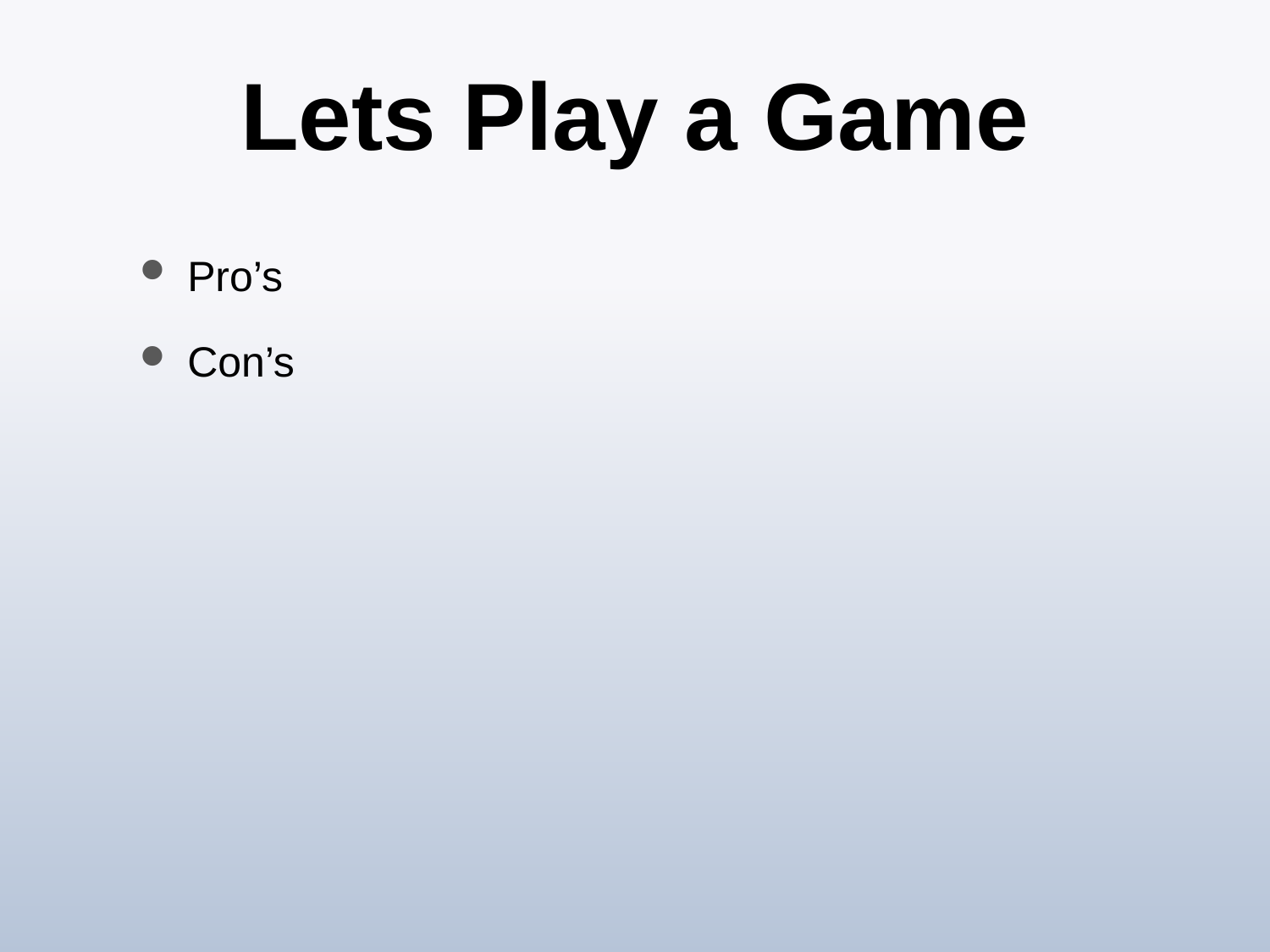

# Lets Play a Game
Pro’s
Con’s